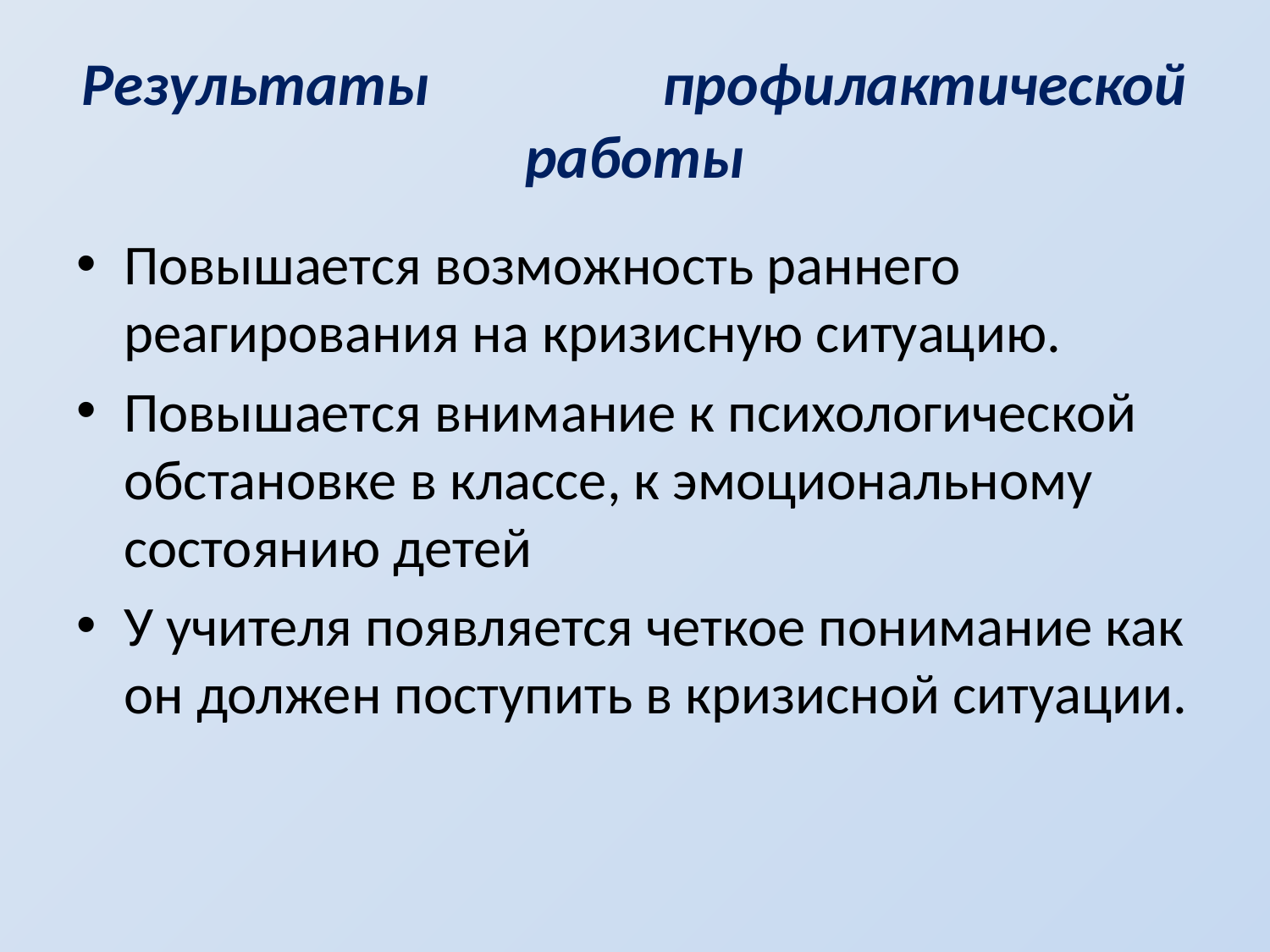

# Результаты                 профилактической работы
Повышается возможность раннего реагирования на кризисную ситуацию.
Повышается внимание к психологической обстановке в классе, к эмоциональному состоянию детей
У учителя появляется четкое понимание как он должен поступить в кризисной ситуации.